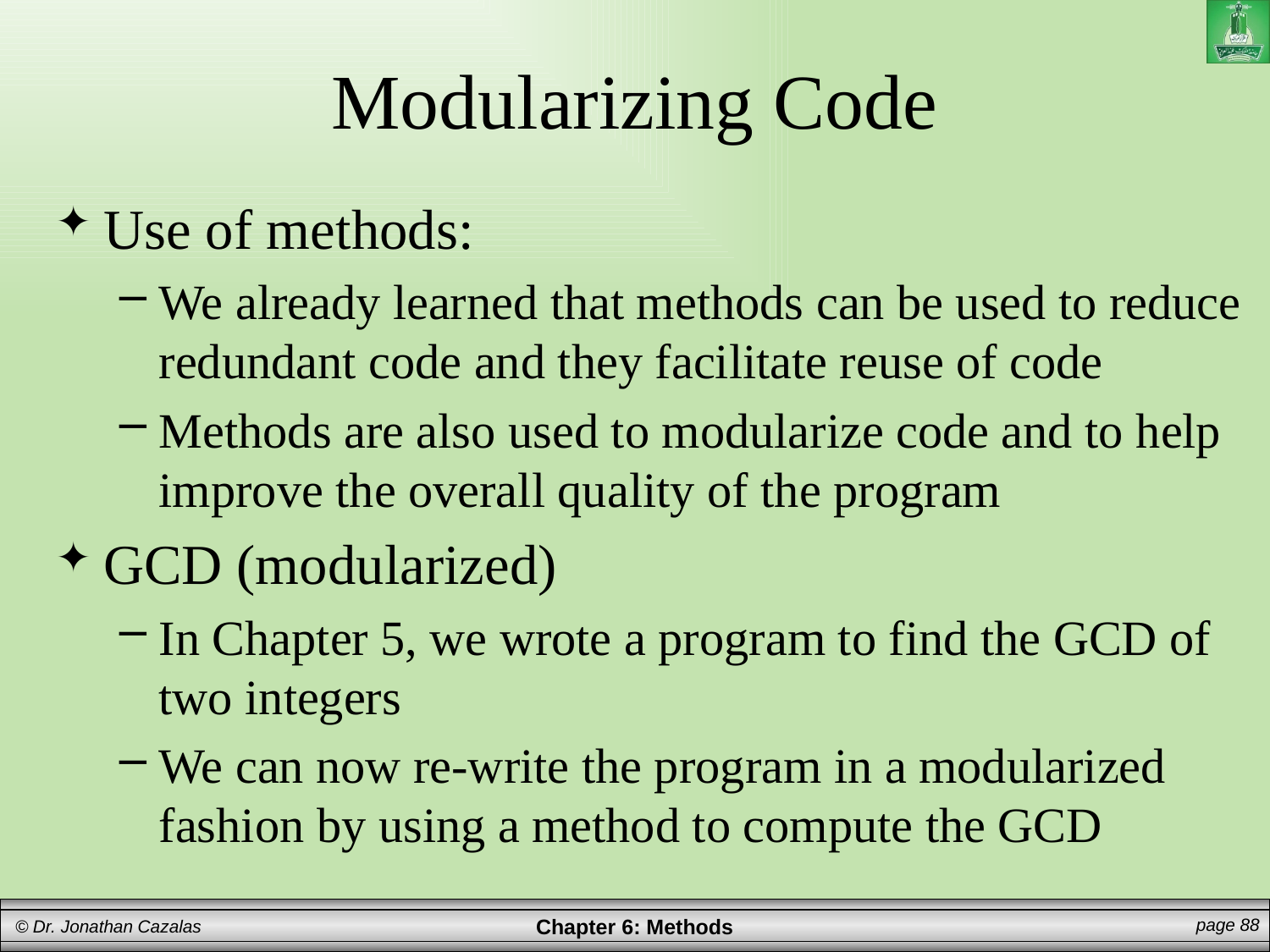

# Modularizing Code
Use of methods:
We already learned that methods can be used to reduce redundant code and they facilitate reuse of code
Methods are also used to modularize code and to help improve the overall quality of the program
GCD (modularized)
In Chapter 5, we wrote a program to find the GCD of two integers
We can now re-write the program in a modularized fashion by using a method to compute the GCD